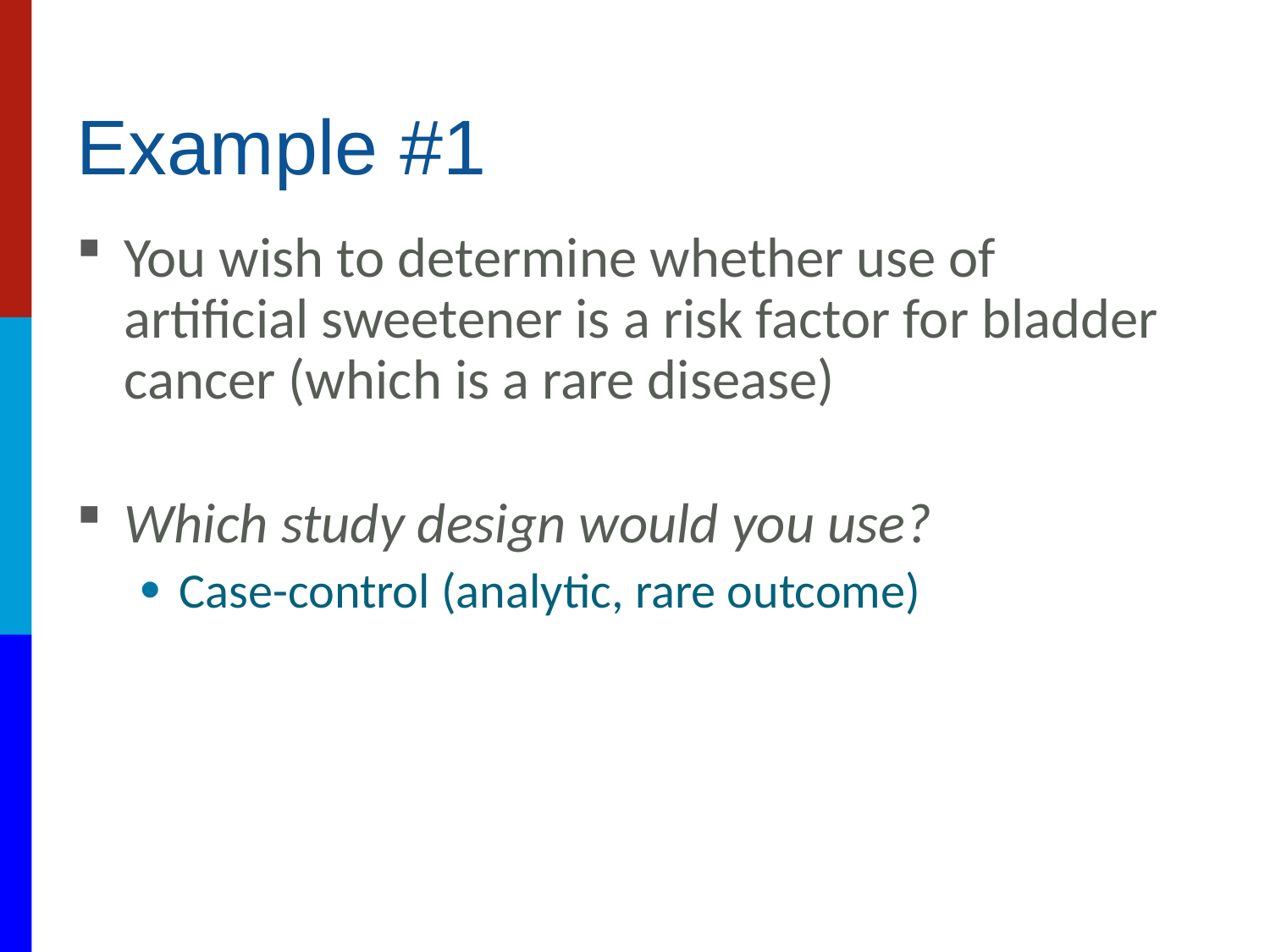

# Example #1
You wish to determine whether use of artificial sweetener is a risk factor for bladder cancer (which is a rare disease)

Which study design would you use?
Case-control (analytic, rare outcome)